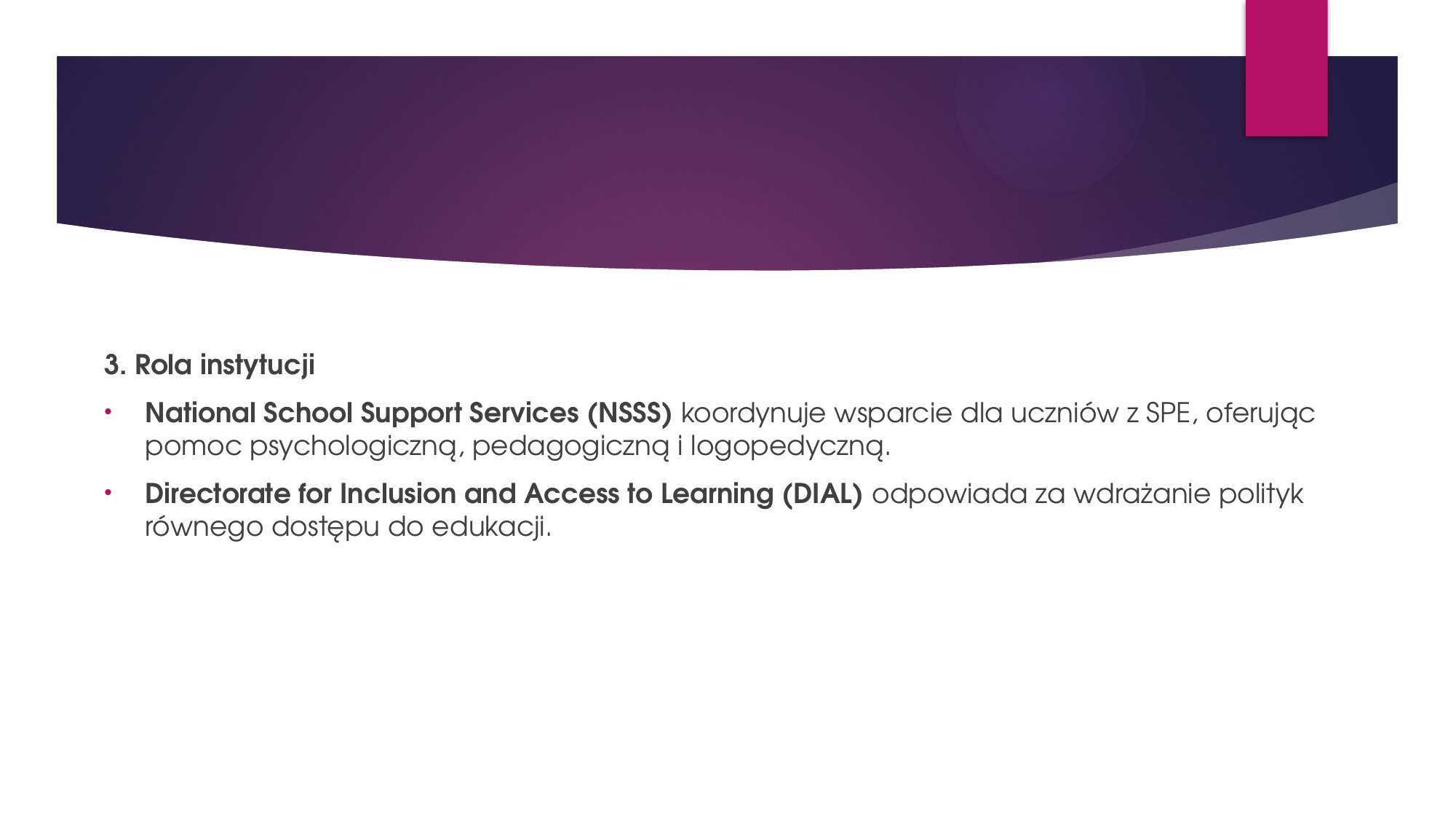

3. Rola instytucji
National School Support Services (NSSS) koordynuje wsparcie dla uczniów z SPE, oferując pomoc psychologiczną, pedagogiczną i logopedyczną.
Directorate for Inclusion and Access to Learning (DIAL) odpowiada za wdrażanie polityk równego dostępu do edukacji.